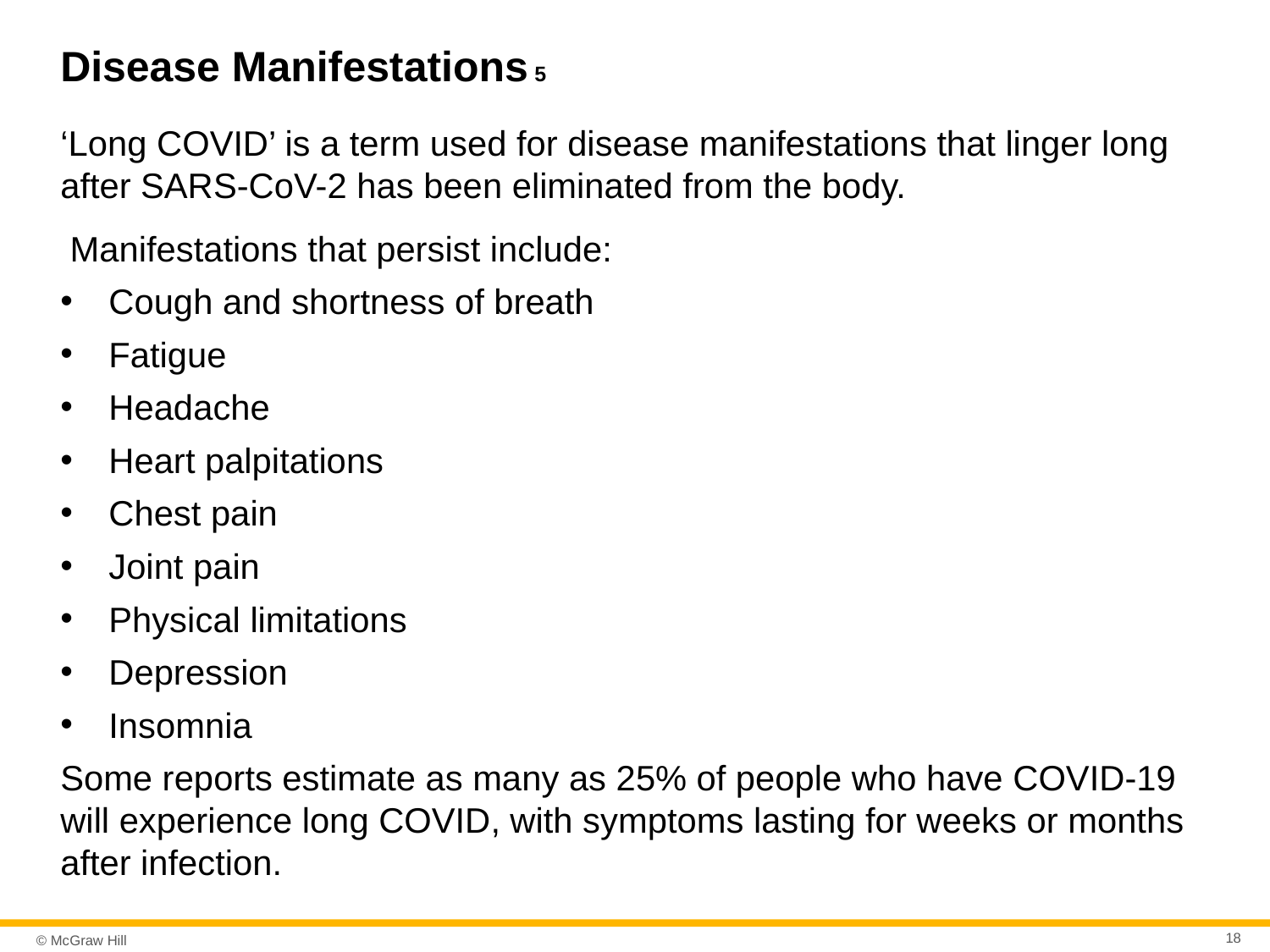

# Disease Manifestations 5
‘Long COVID’ is a term used for disease manifestations that linger long after SARS-CoV-2 has been eliminated from the body.
 Manifestations that persist include:
Cough and shortness of breath
Fatigue
Headache
Heart palpitations
Chest pain
Joint pain
Physical limitations
Depression
Insomnia
Some reports estimate as many as 25% of people who have COVID-19 will experience long COVID, with symptoms lasting for weeks or months after infection.